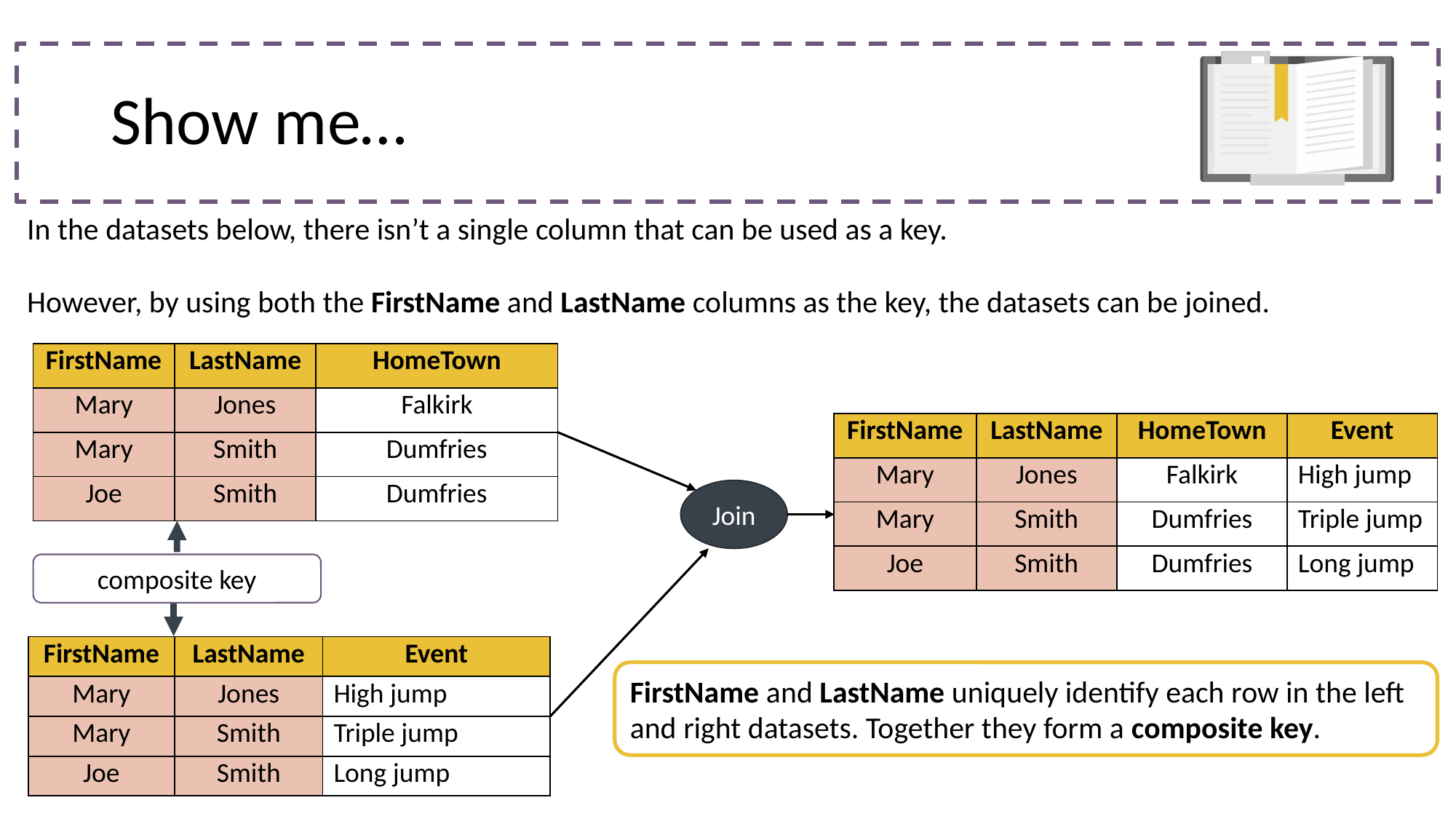

# Show me…
In the datasets below, there isn’t a single column that can be used as a key.

However, by using both the FirstName and LastName columns as the key, the datasets can be joined.
| FirstName | LastName | HomeTown |
| --- | --- | --- |
| Mary | Jones | Falkirk |
| Mary | Smith | Dumfries |
| Joe | Smith | Dumfries |
| FirstName | LastName | HomeTown | Event |
| --- | --- | --- | --- |
| Mary | Jones | Falkirk | High jump |
| Mary | Smith | Dumfries | Triple jump |
| Joe | Smith | Dumfries | Long jump |
Join
composite key
| FirstName | LastName | Event |
| --- | --- | --- |
| Mary | Jones | High jump |
| Mary | Smith | Triple jump |
| Joe | Smith | Long jump |
FirstName and LastName uniquely identify each row in the left and right datasets. Together they form a composite key.